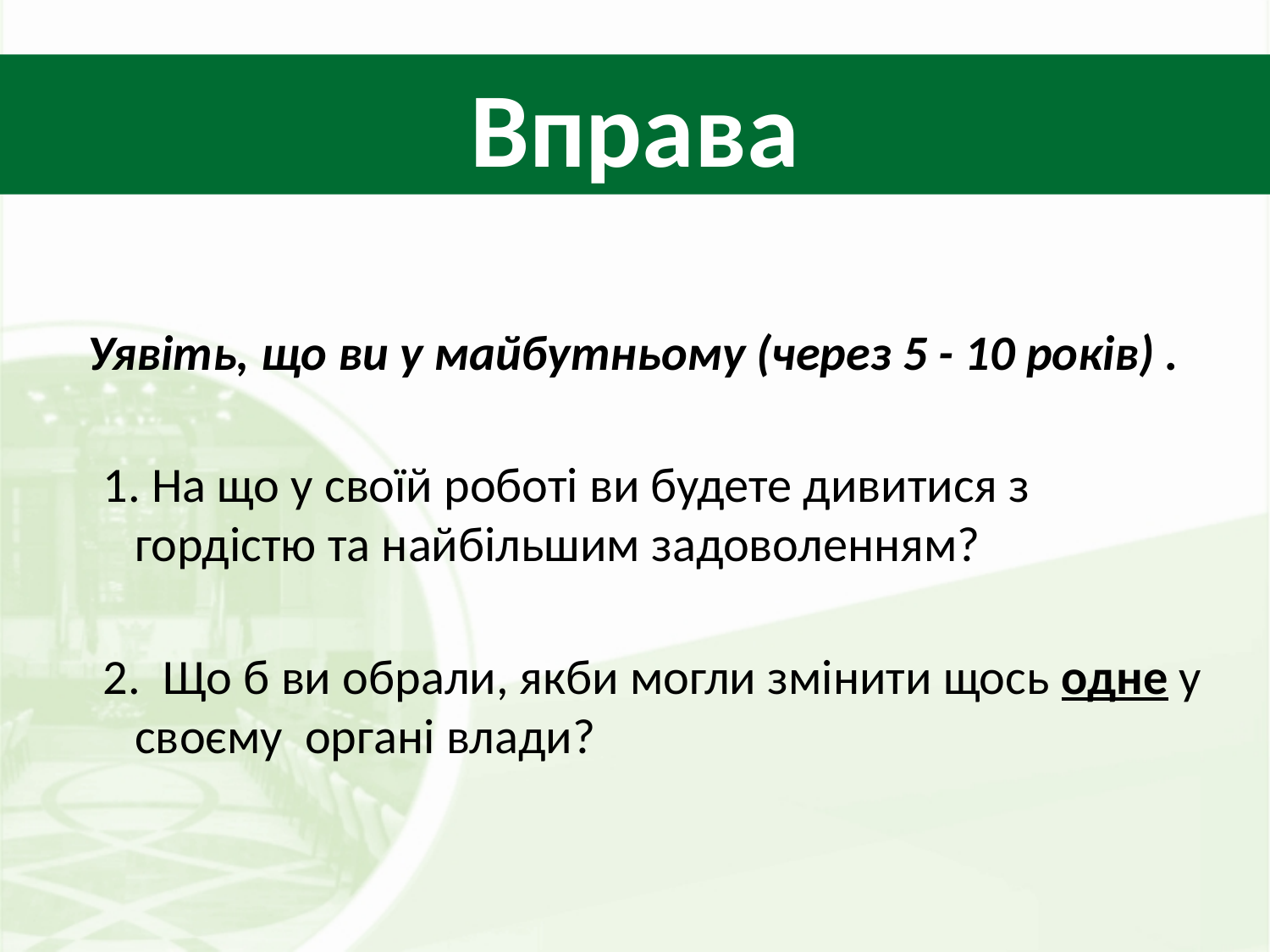

Вправа
Уявіть, що ви у майбутньому (через 5 - 10 років) .

1. На що у своїй роботі ви будете дивитися з гордістю та найбільшим задоволенням?

2.  Що б ви обрали, якби могли змінити щось одне у своєму  органі влади?